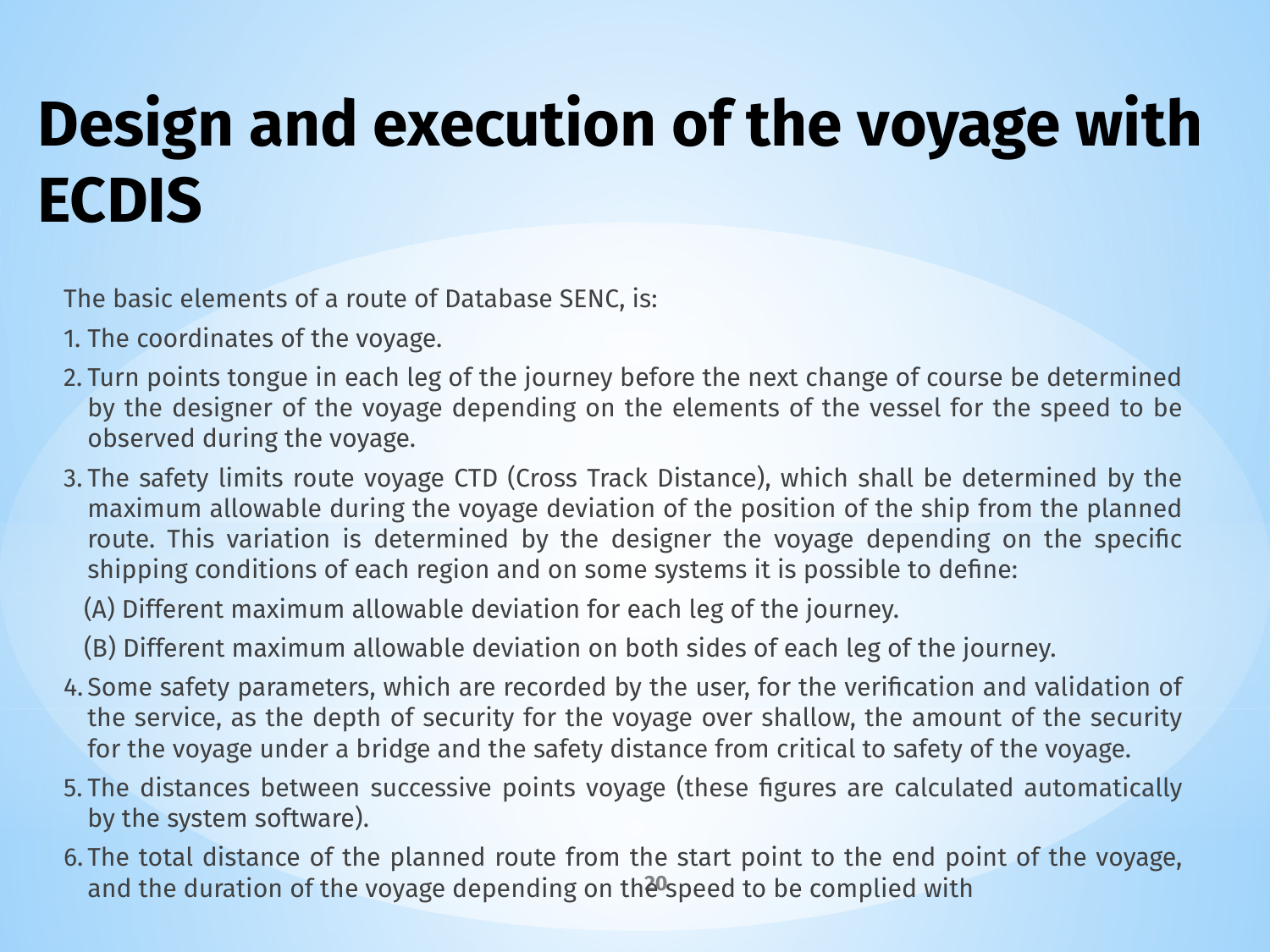

# Design and execution of the voyage with ECDIS
The basic elements of a route of Database SENC, is:
1.	The coordinates of the voyage.
2.	Turn points tongue in each leg of the journey before the next change of course be determined by the designer of the voyage depending on the elements of the vessel for the speed to be observed during the voyage.
3.	The safety limits route voyage CTD (Cross Track Distance), which shall be determined by the maximum allowable during the voyage deviation of the position of the ship from the planned route. This variation is determined by the designer the voyage depending on the specific shipping conditions of each region and on some systems it is possible to define:
   (A) Different maximum allowable deviation for each leg of the journey.
   (B) Different maximum allowable deviation on both sides of each leg of the journey.
4.	Some safety parameters, which are recorded by the user, for the verification and validation of the service, as the depth of security for the voyage over shallow, the amount of the security for the voyage under a bridge and the safety distance from critical to safety of the voyage.
5.	The distances between successive points voyage (these figures are calculated automatically by the system software).
6.	The total distance of the planned route from the start point to the end point of the voyage, and the duration of the voyage depending on the speed to be complied with
20